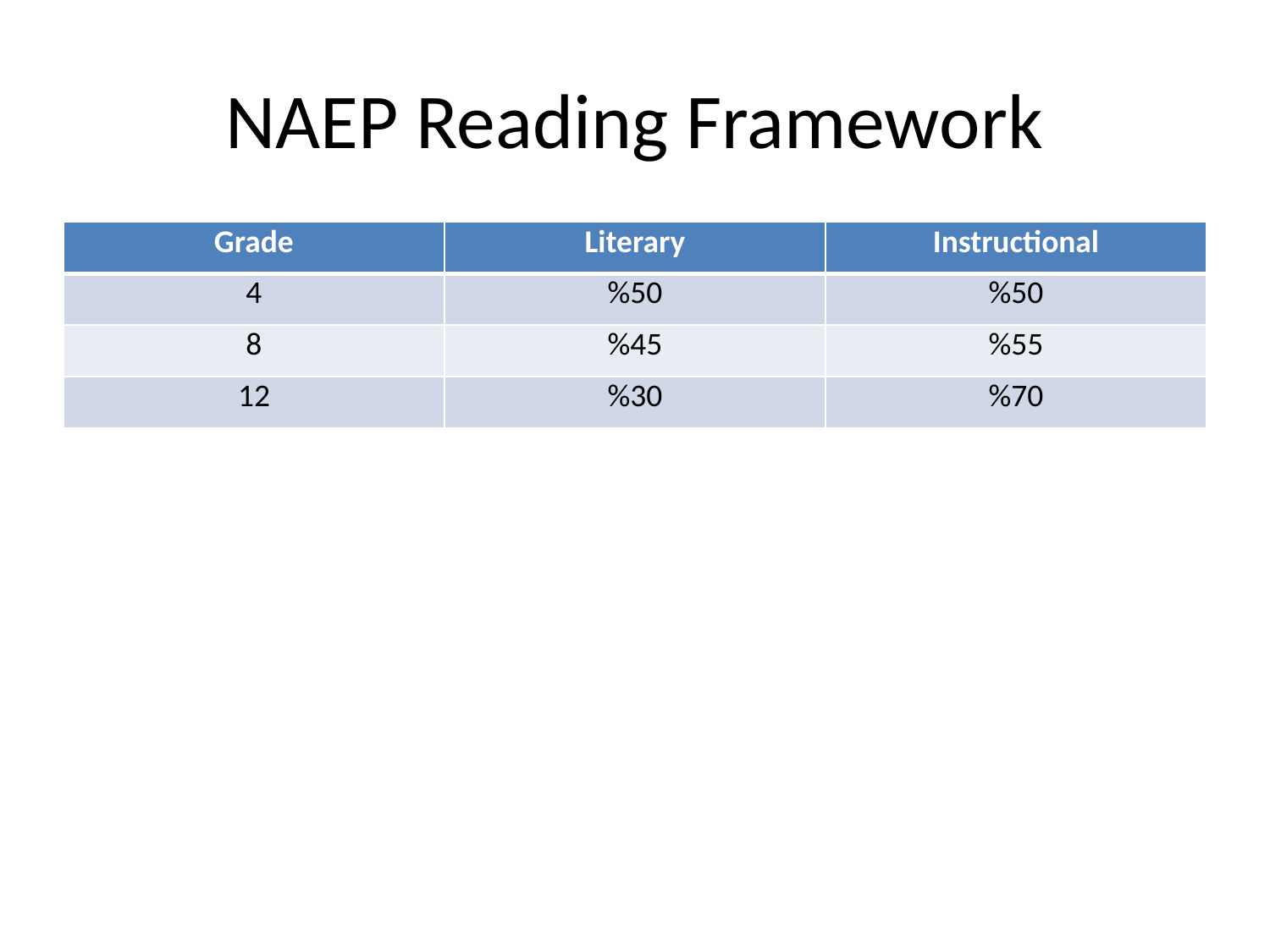

# NAEP Reading Framework
| Grade | Literary | Instructional |
| --- | --- | --- |
| 4 | %50 | %50 |
| 8 | %45 | %55 |
| 12 | %30 | %70 |